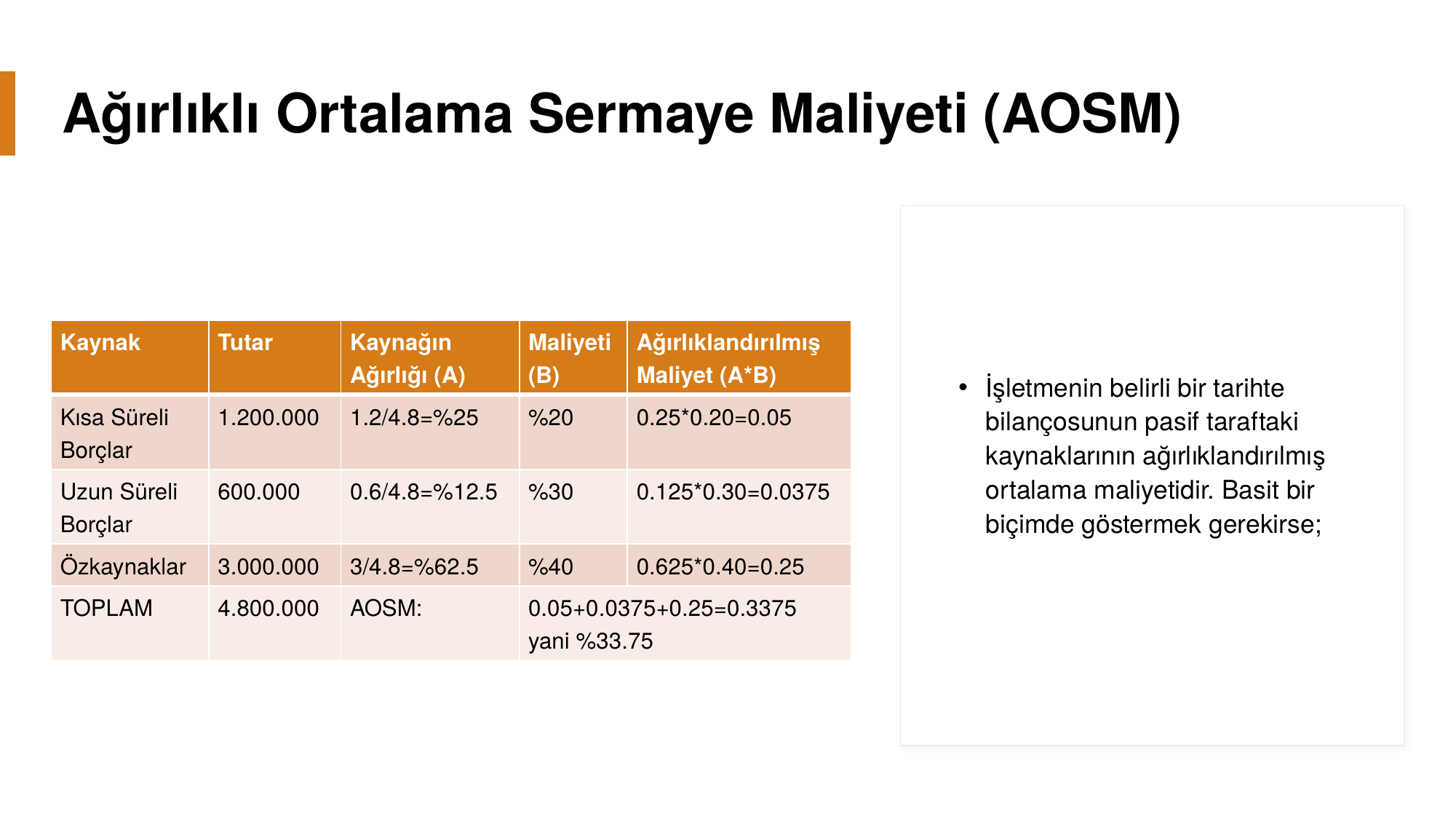

# Ağırlıklı Ortalama Sermaye Maliyeti (AOSM)

İşletmenin belirli bir tarihte bilançosunun pasif taraftaki kaynaklarının ağırlıklandırılmış ortalama maliyetidir. Basit bir biçimde göstermek gerekirse;

| Kaynak | Tutar | Kaynağın Ağırlığı (A) | Maliyeti (B) | Ağırlıklandırılmış Maliyet (A\*B) |
| --- | --- | --- | --- | --- |
| Kısa Süreli Borçlar | 1.200.000 | 1.2/4.8=%25 | %20 | 0.25\*0.20=0.05 |
| Uzun Süreli Borçlar | 600.000 | 0.6/4.8=%12.5 | %30 | 0.125\*0.30=0.0375 |
| Özkaynaklar | 3.000.000 | 3/4.8=%62.5 | %40 | 0.625\*0.40=0.25 |
| TOPLAM | 4.800.000 | AOSM: | 0.05+0.0375+0.25=0.3375 yani %33.75 |  |